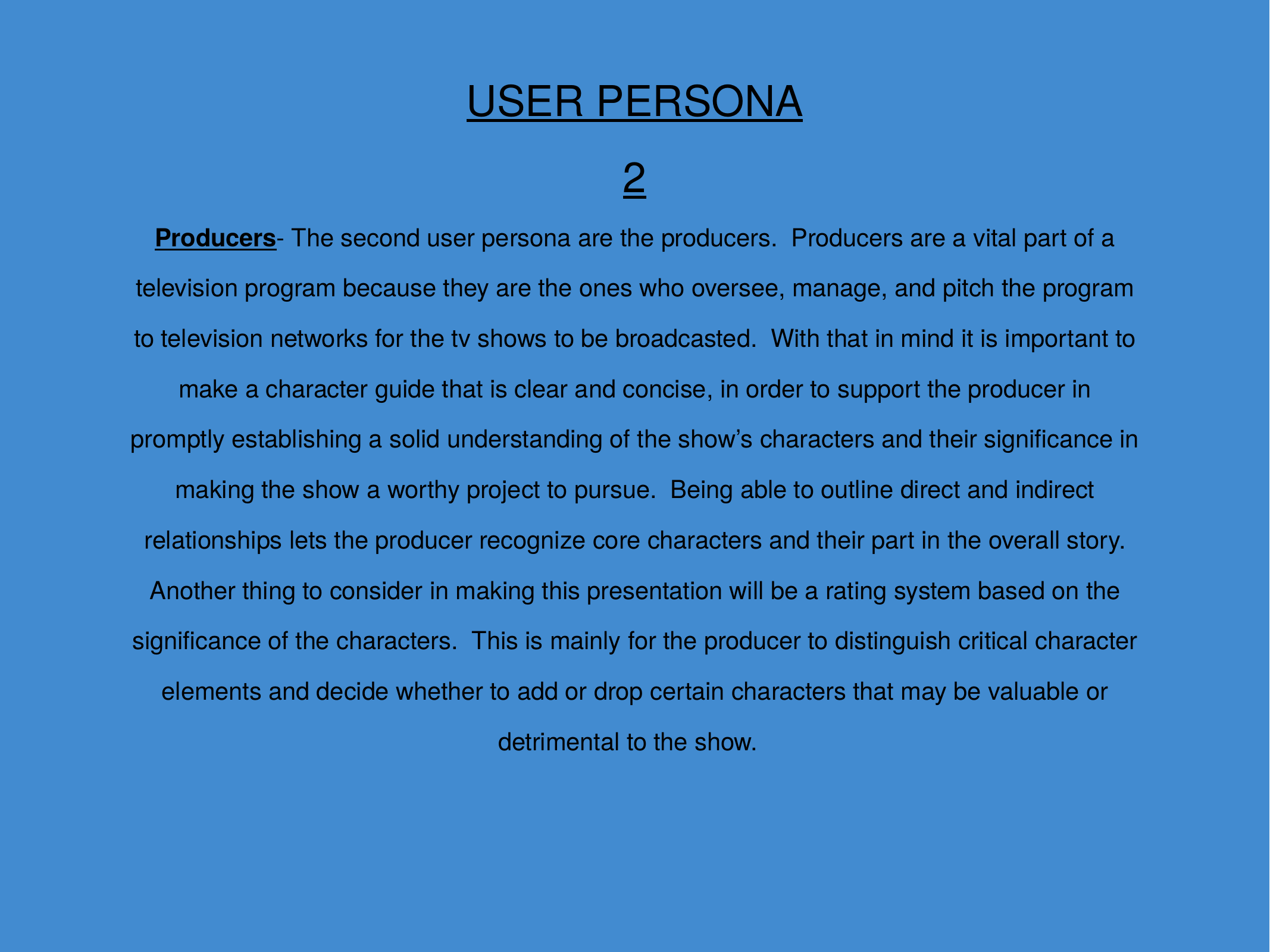

USER PERSONA
2
Producers- The second user persona are the producers.  Producers are a vital part of a television program because they are the ones who oversee, manage, and pitch the program to television networks for the tv shows to be broadcasted.  With that in mind it is important to make a character guide that is clear and concise, in order to support the producer in promptly establishing a solid understanding of the show’s characters and their significance in making the show a worthy project to pursue.  Being able to outline direct and indirect relationships lets the producer recognize core characters and their part in the overall story. Another thing to consider in making this presentation will be a rating system based on the significance of the characters.  This is mainly for the producer to distinguish critical character elements and decide whether to add or drop certain characters that may be valuable or detrimental to the show.